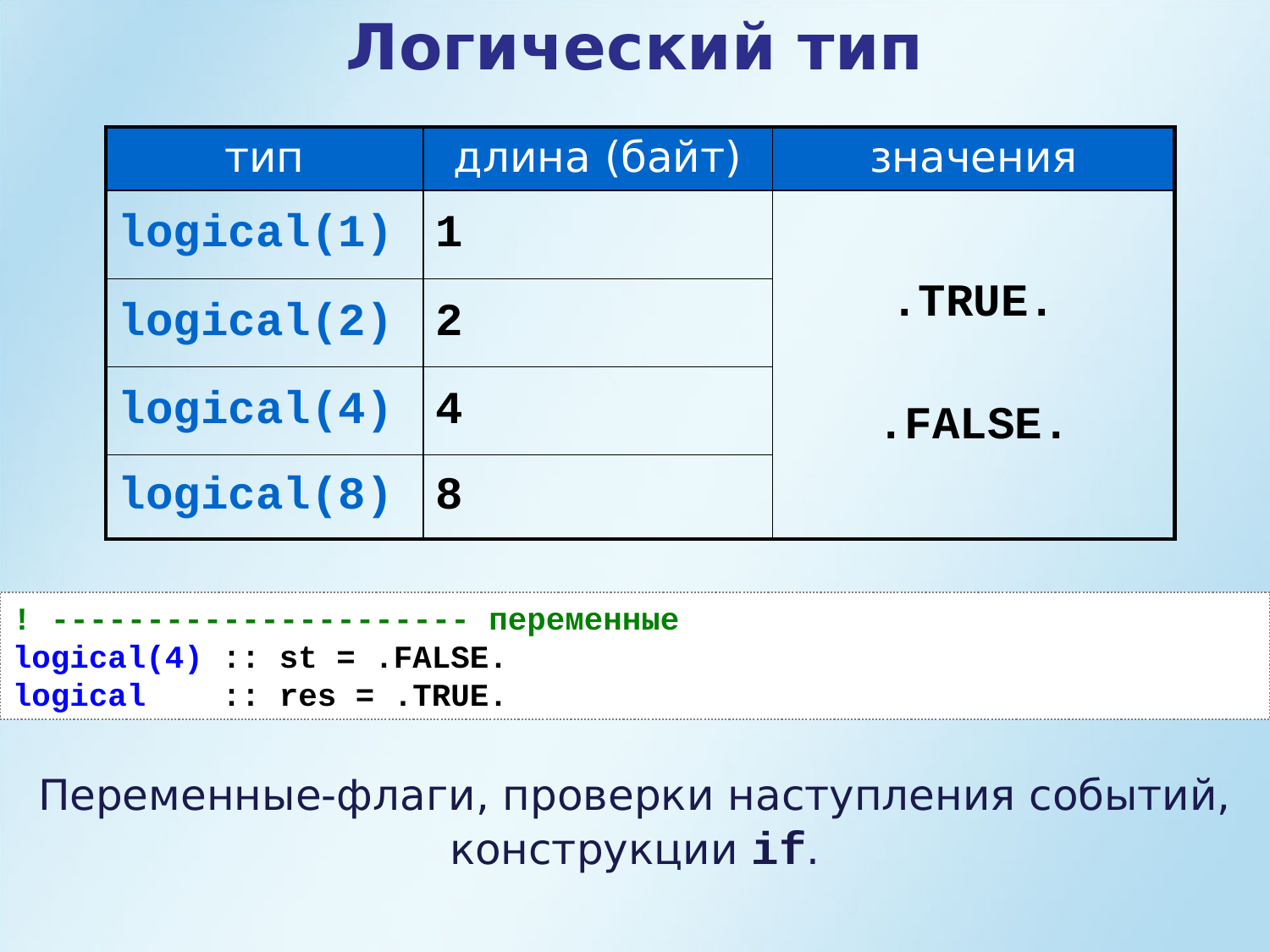

Логический тип
| тип | длина (байт) | значения |
| --- | --- | --- |
| logical(1) | 1 | .TRUE. .FALSE. |
| logical(2) | 2 |  |
| logical(4) | 4 |  |
| logical(8) | 8 |  |
! ---------------------- переменные
logical(4) :: st = .FALSE.
logical    :: res = .TRUE.
Переменные-флаги, проверки наступления событий,
конструкции if.